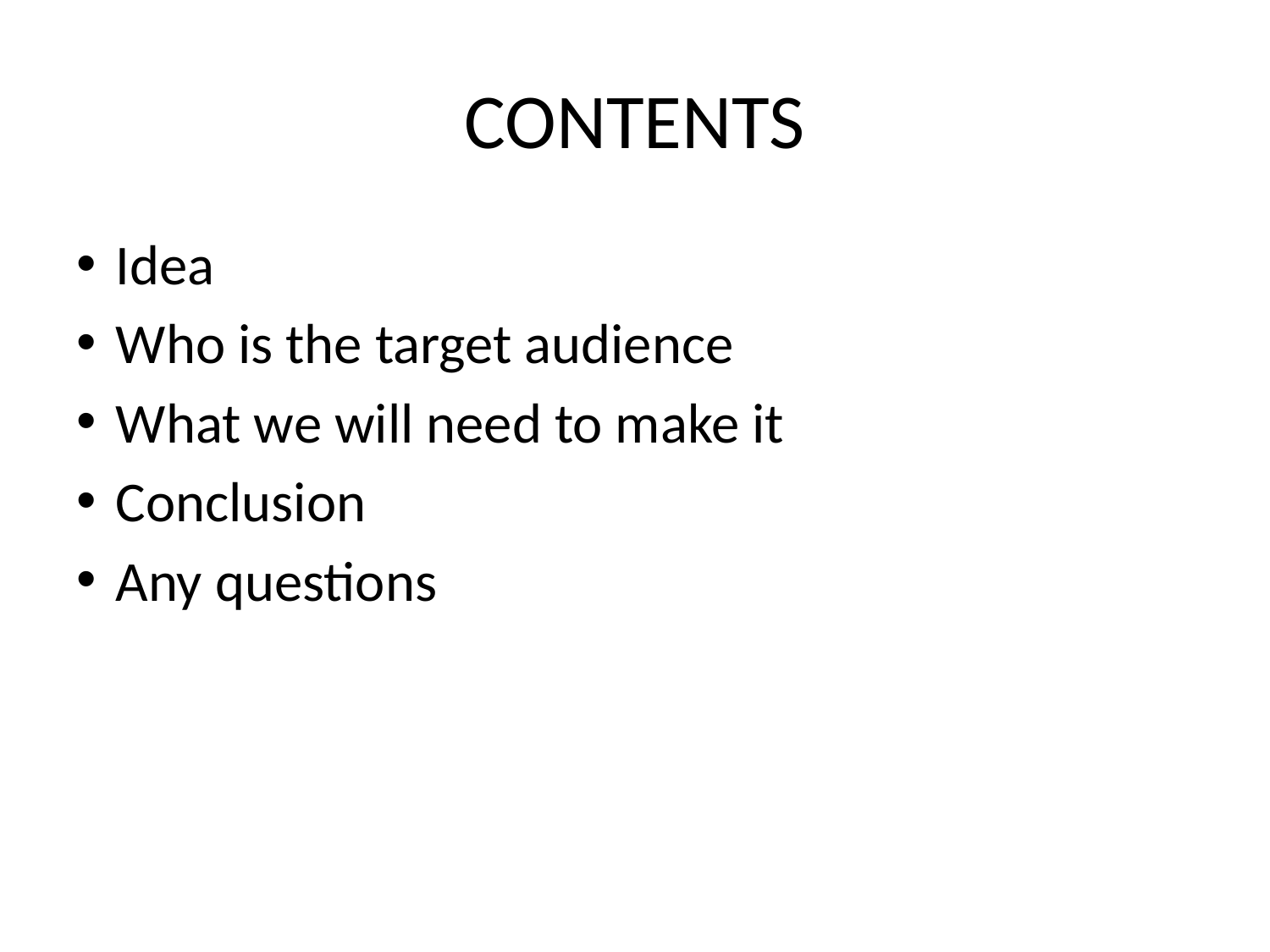

# CONTENTS
Idea
Who is the target audience
What we will need to make it
Conclusion
Any questions